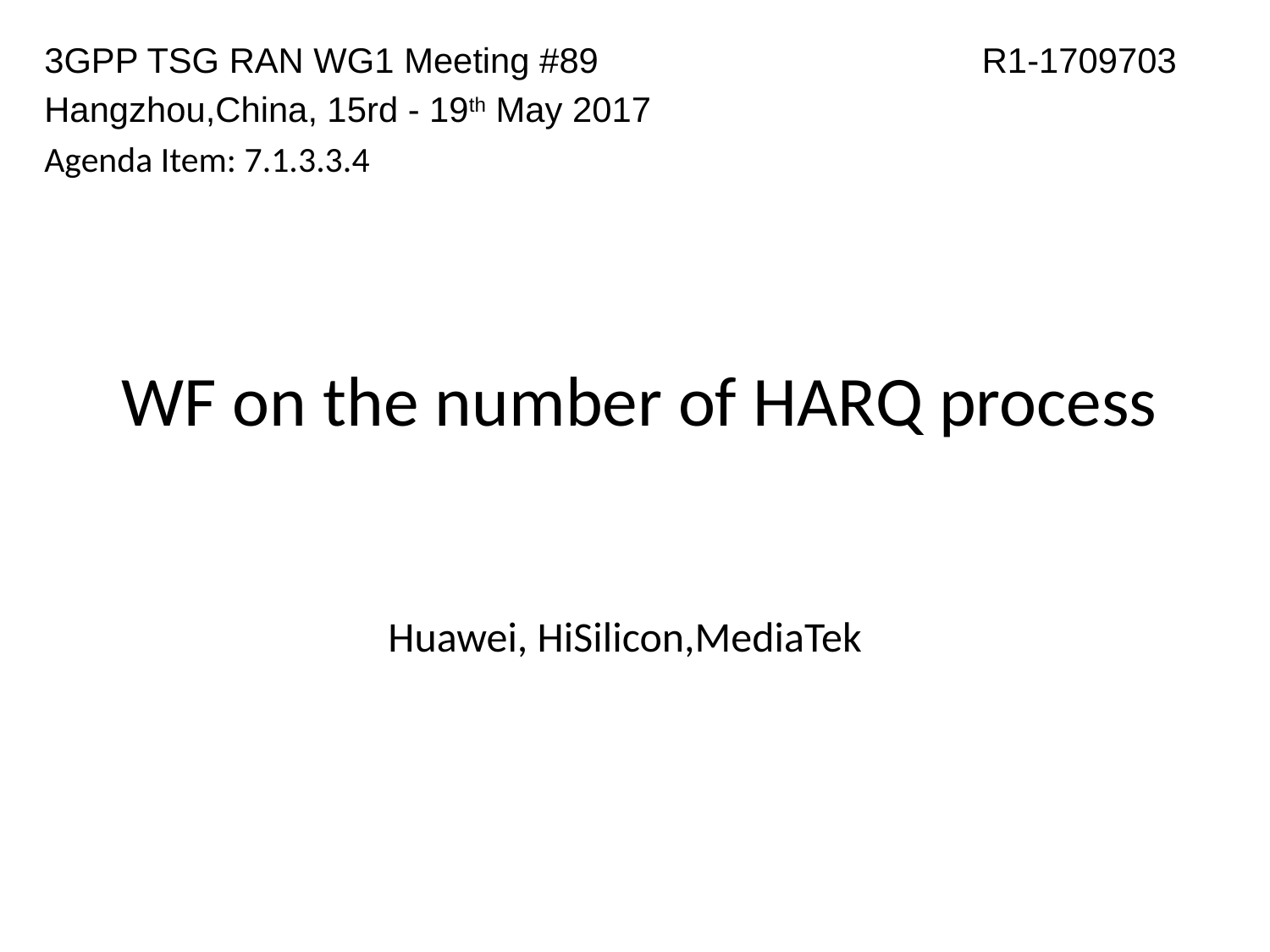

3GPP TSG RAN WG1 Meeting #89            		     R1-1709703
Hangzhou,China, 15rd - 19th May 2017
Agenda Item: 7.1.3.3.4
# WF on the number of HARQ process

Huawei, HiSilicon,MediaTek